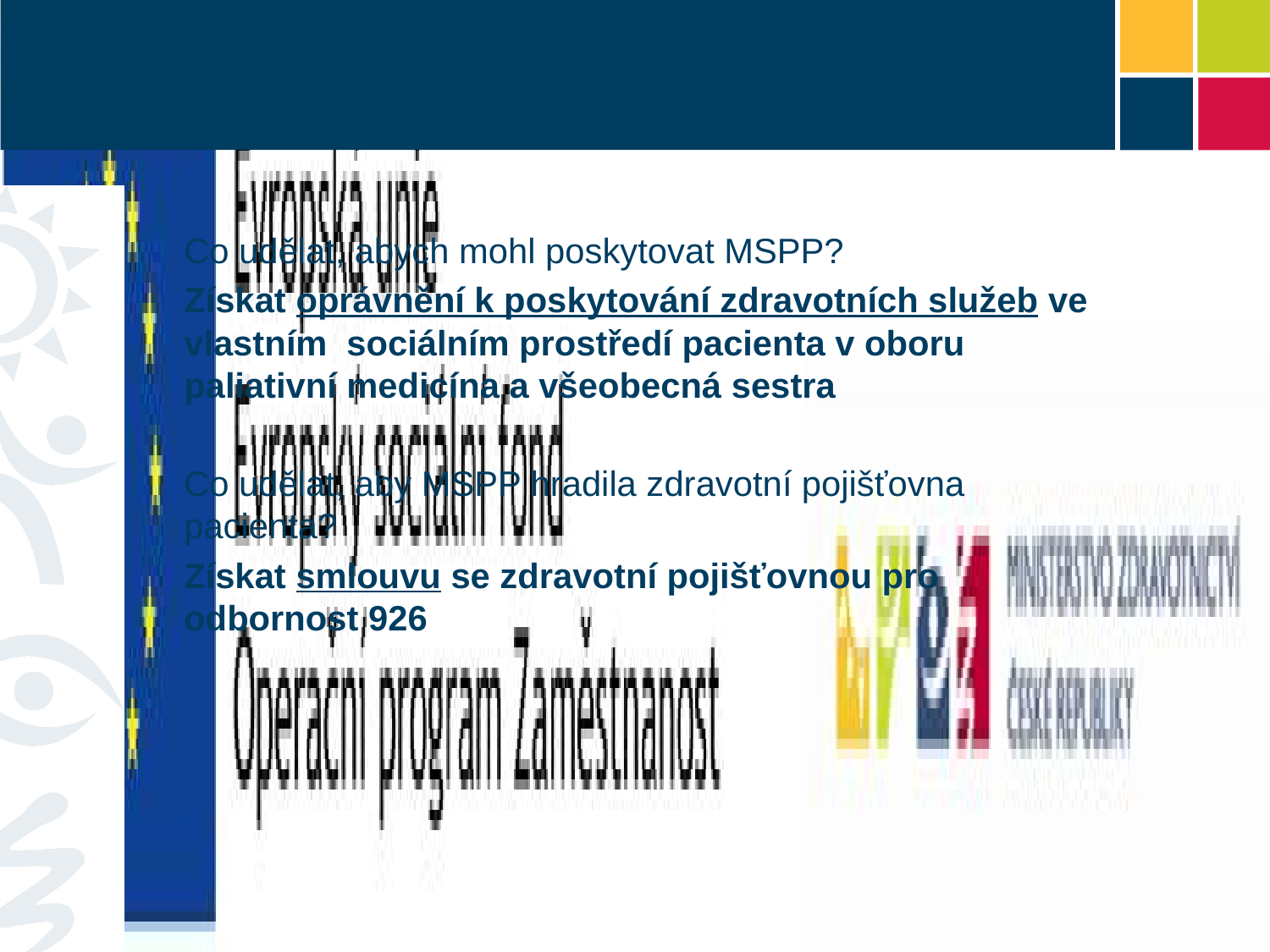

#
Co udělat, abych mohl poskytovat MSPP?
Získat oprávnění k poskytování zdravotních služeb ve vlastním  sociálním prostředí pacienta v oboru paliativní medicína a všeobecná sestra

Co udělat, aby MSPP hradila zdravotní pojišťovna pacienta?
Získat smlouvu se zdravotní pojišťovnou pro odbornost 926